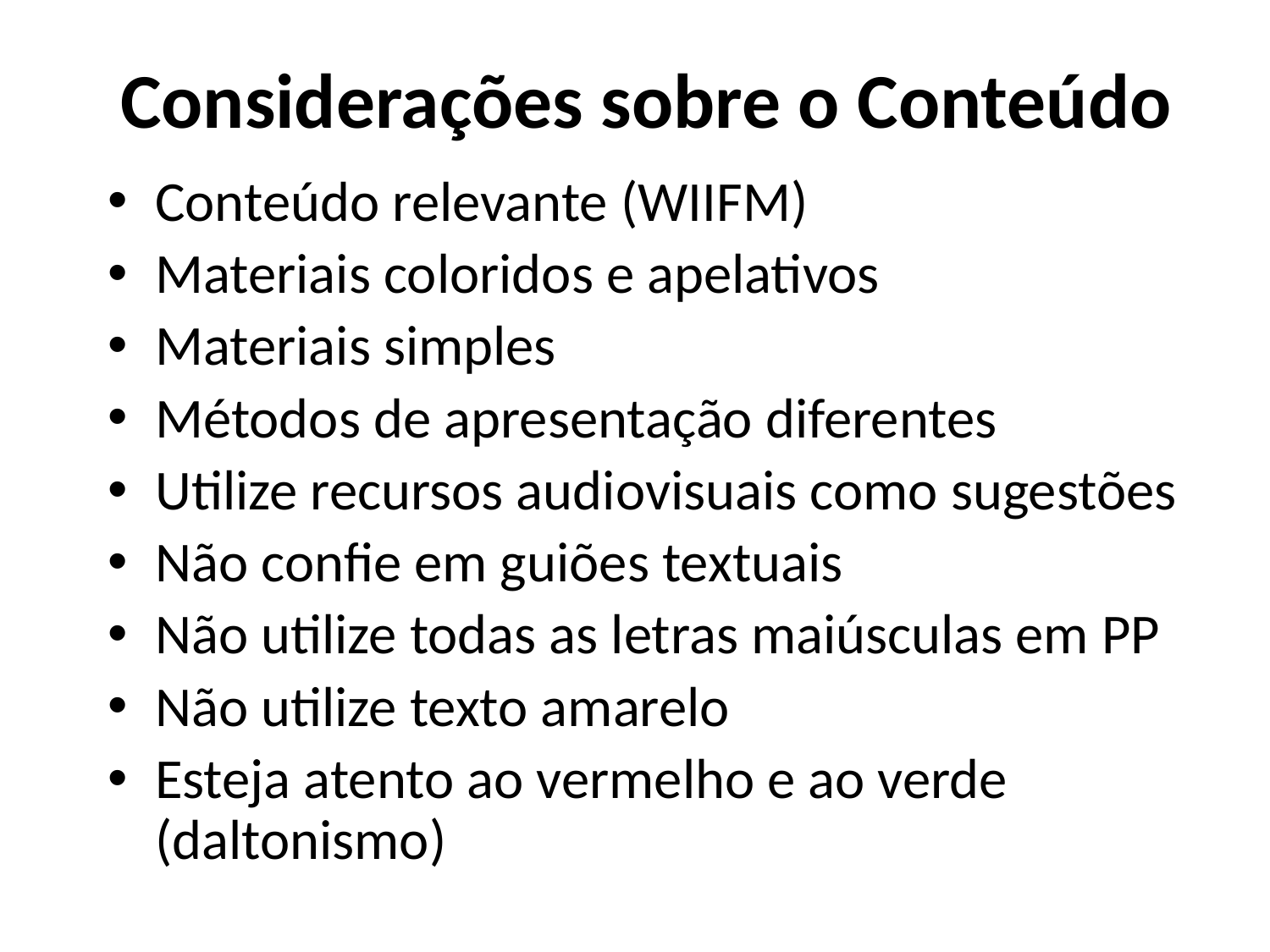

# Considerações sobre o Conteúdo
Conteúdo relevante (WIIFM)
Materiais coloridos e apelativos
Materiais simples
Métodos de apresentação diferentes
Utilize recursos audiovisuais como sugestões
Não confie em guiões textuais
Não utilize todas as letras maiúsculas em PP
Não utilize texto amarelo
Esteja atento ao vermelho e ao verde (daltonismo)